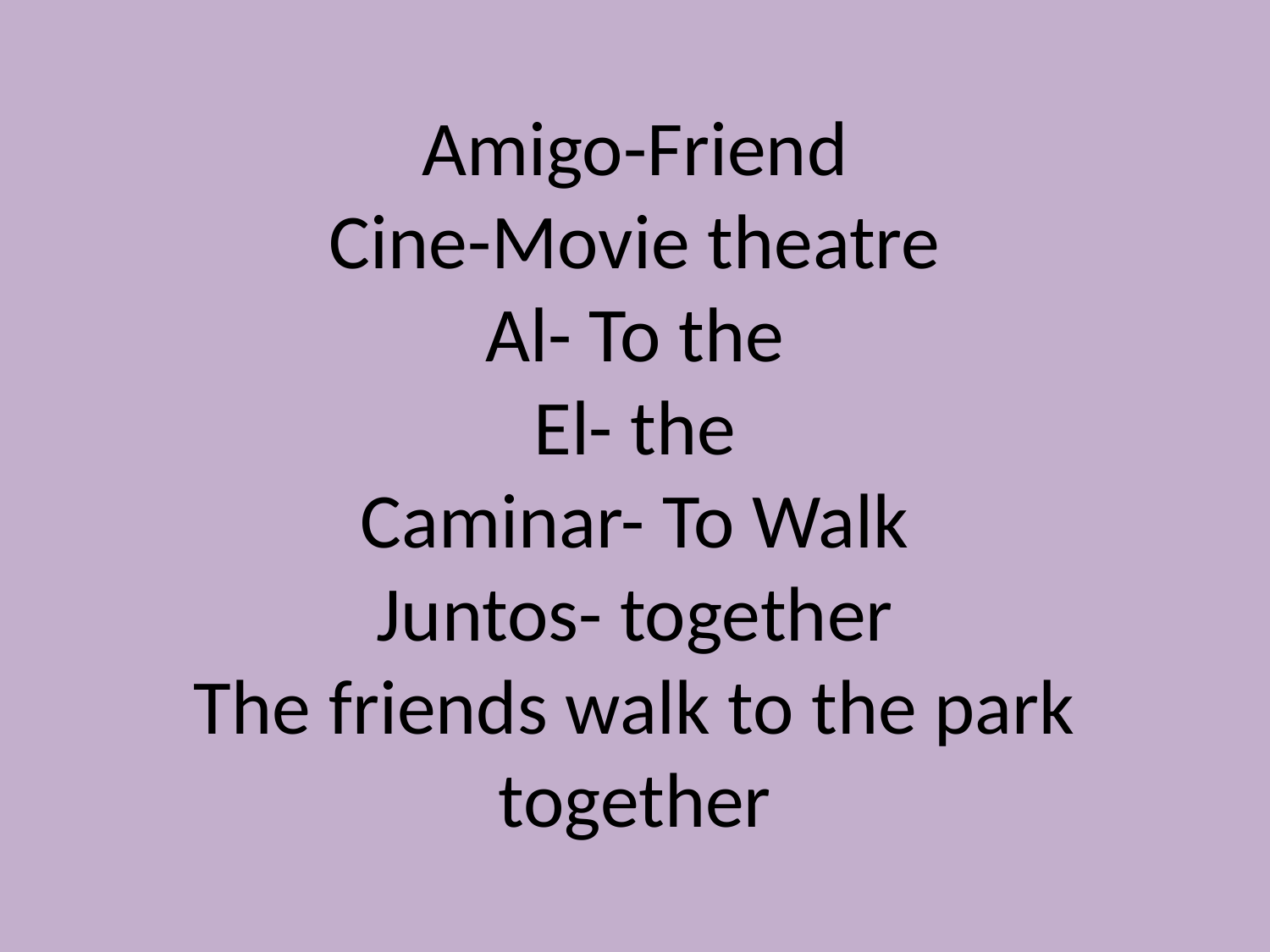

# Amigo-Friend Cine-Movie theatre Al- To the El- the Caminar- To Walk Juntos- together The friends walk to the park together